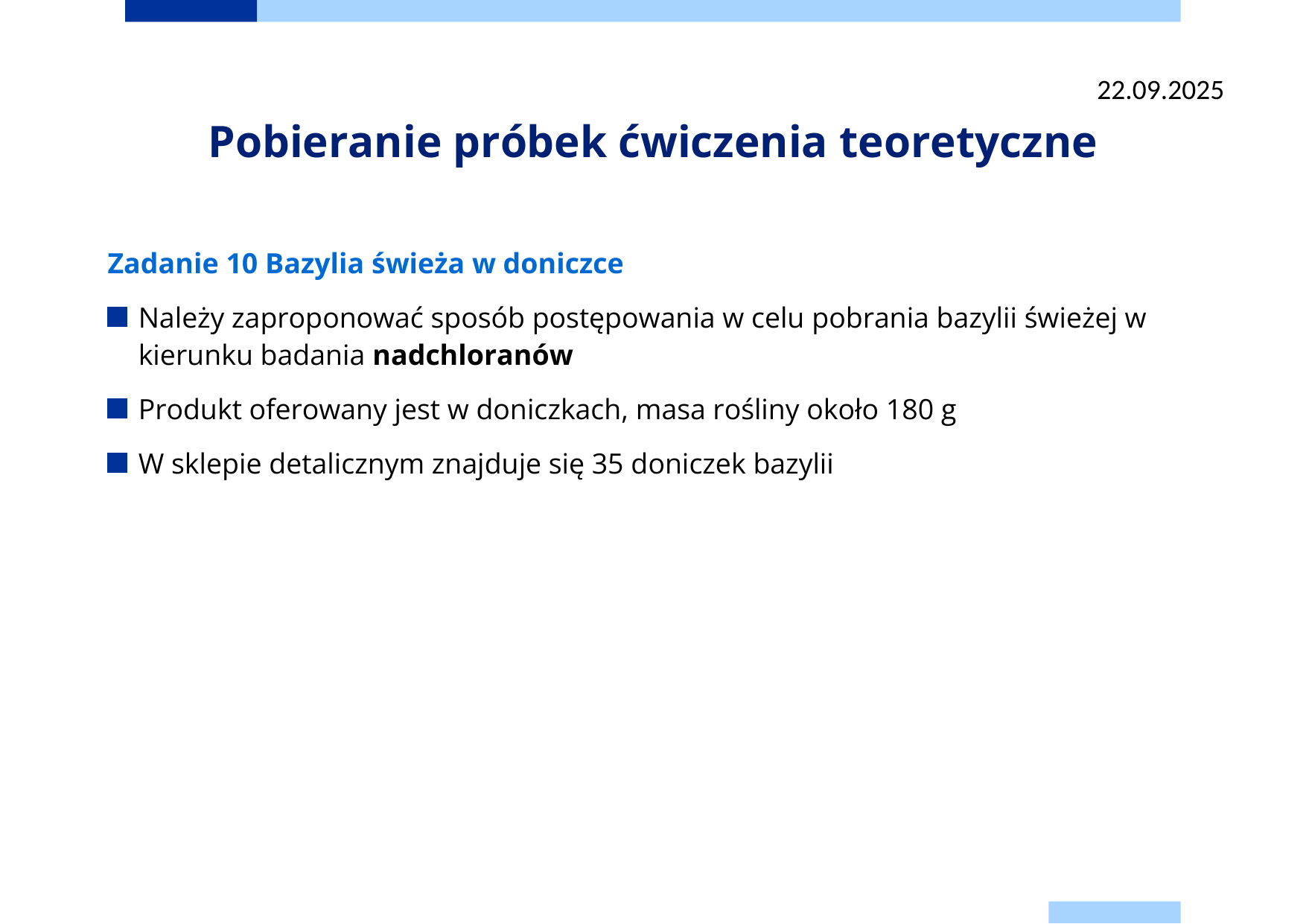

22.09.2025
# Pobieranie próbek ćwiczenia teoretyczne
Zadanie 10 Bazylia świeża w doniczce
Należy zaproponować sposób postępowania w celu pobrania bazylii świeżej w kierunku badania nadchloranów
Produkt oferowany jest w doniczkach, masa rośliny około 180 g
W sklepie detalicznym znajduje się 35 doniczek bazylii